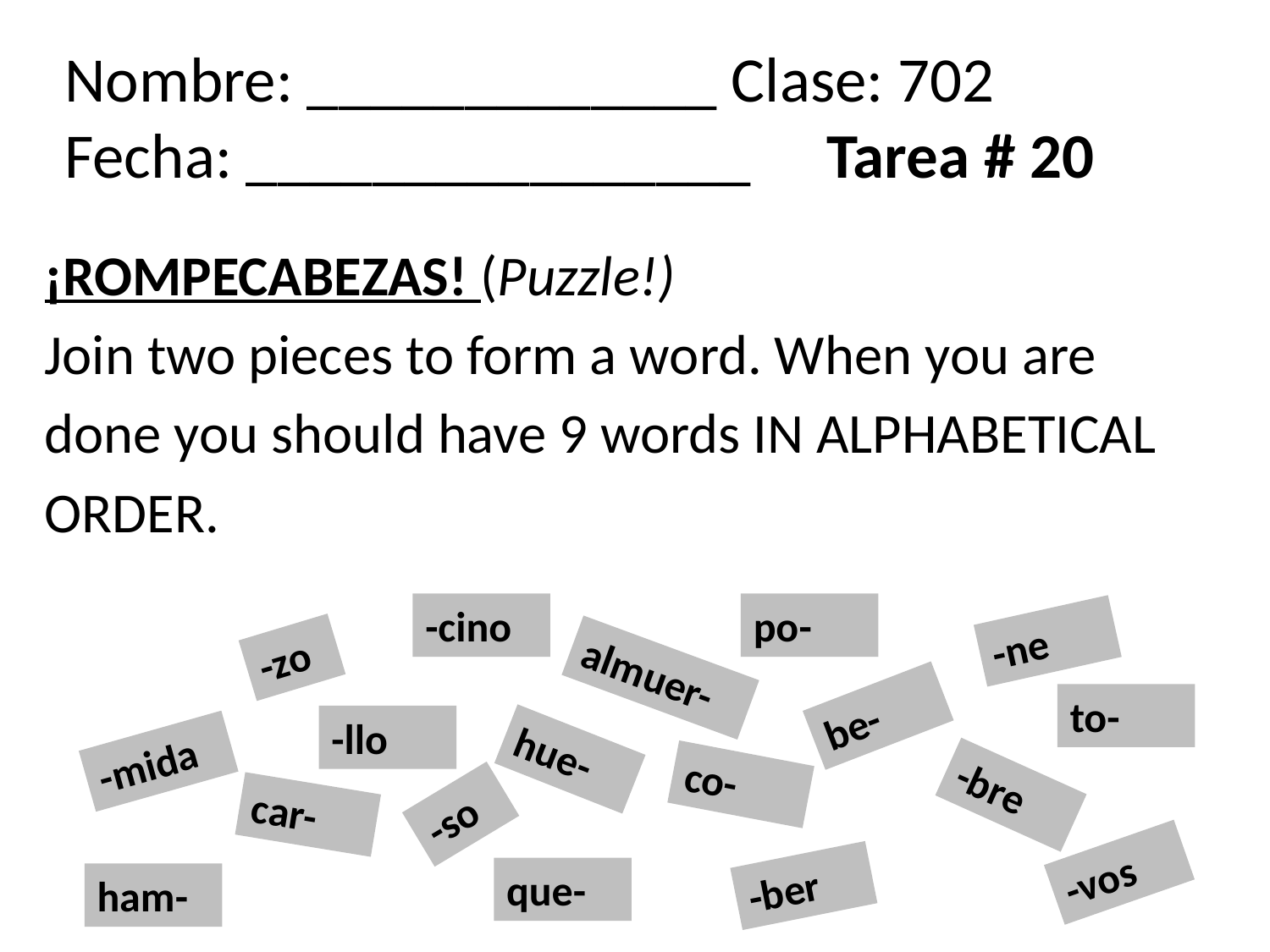

# Nombre: _____________ Clase: 702 Fecha: ________________	Tarea # 20
¡ROMPECABEZAS! (Puzzle!)
Join two pieces to form a word. When you are
done you should have 9 words IN ALPHABETICAL
ORDER.
-cino
po-
-ne
-zo
almuer-
to-
be-
-llo
hue-
-mida
co-
-bre
-so
car-
-vos
-ber
que-
ham-